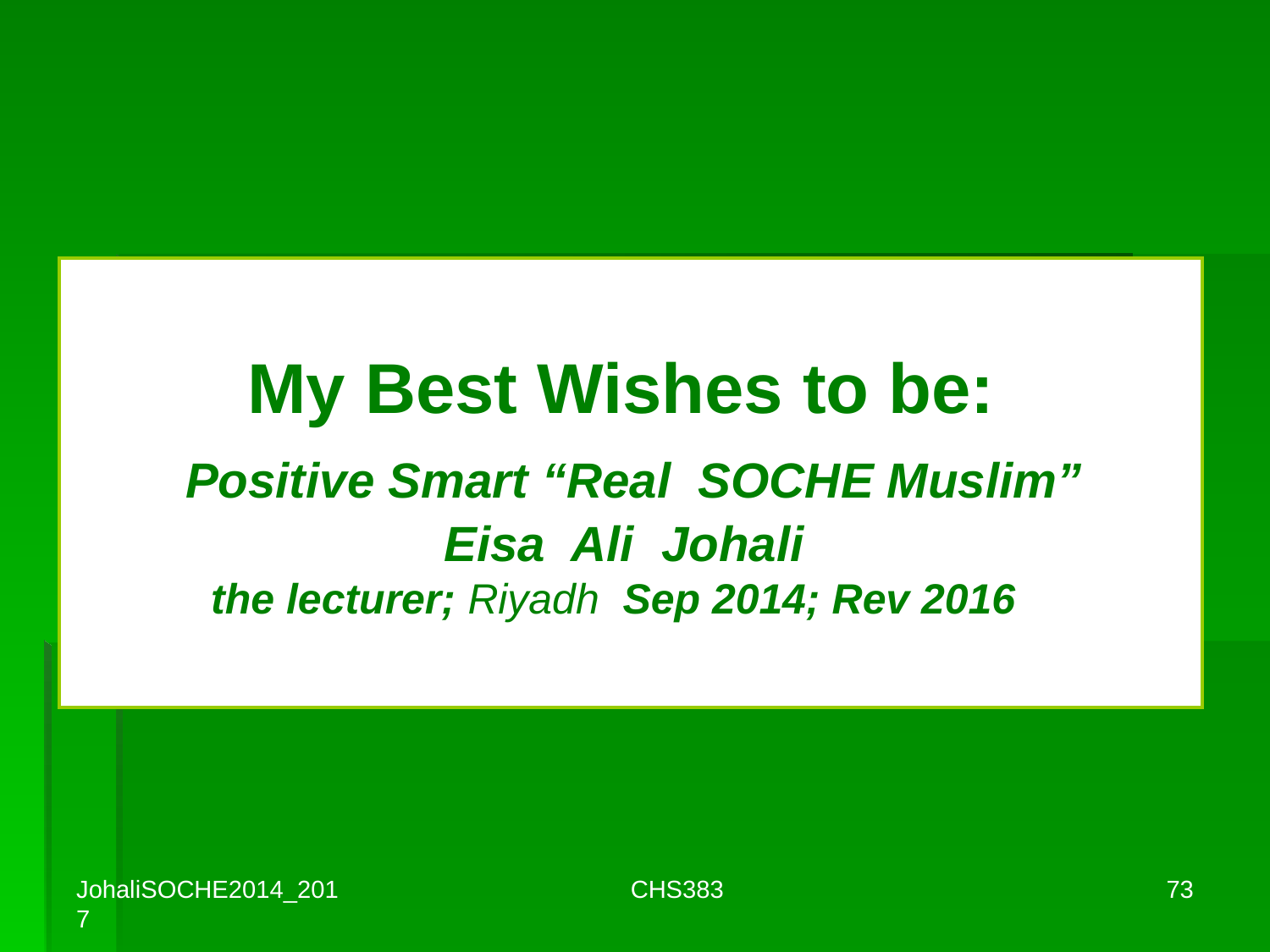

# My Best Wishes to be: Positive Smart “Real  SOCHE Muslim” Eisa  Ali  Johali the lecturer; Riyadh  Sep 2014; Rev 2016
CHS383
JohaliSOCHE2014_2017
73